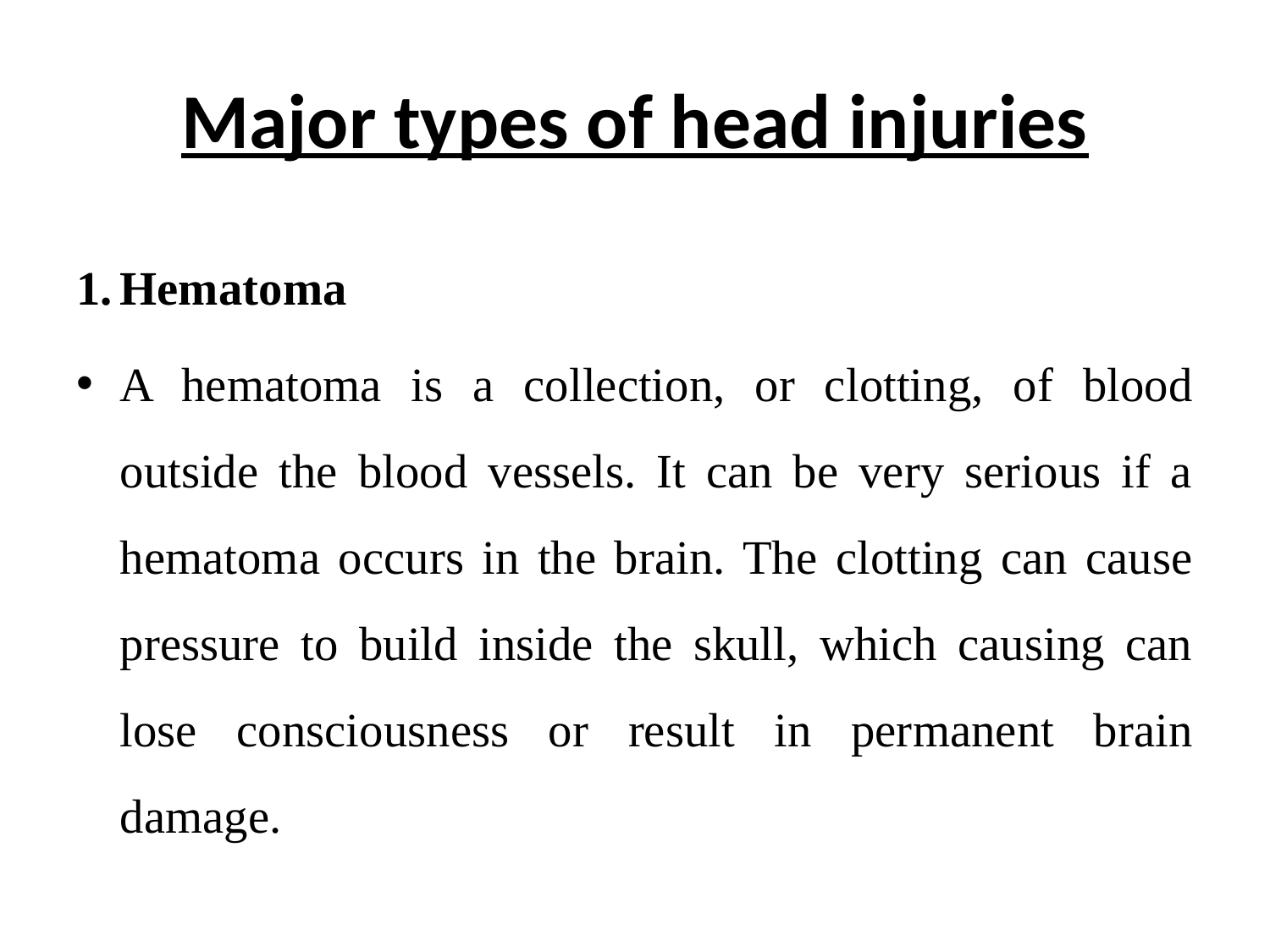

# Major types of head injuries
Hematoma
A hematoma is a collection, or clotting, of blood outside the blood vessels. It can be very serious if a hematoma occurs in the brain. The clotting can cause pressure to build inside the skull, which causing can lose consciousness or result in permanent brain damage.